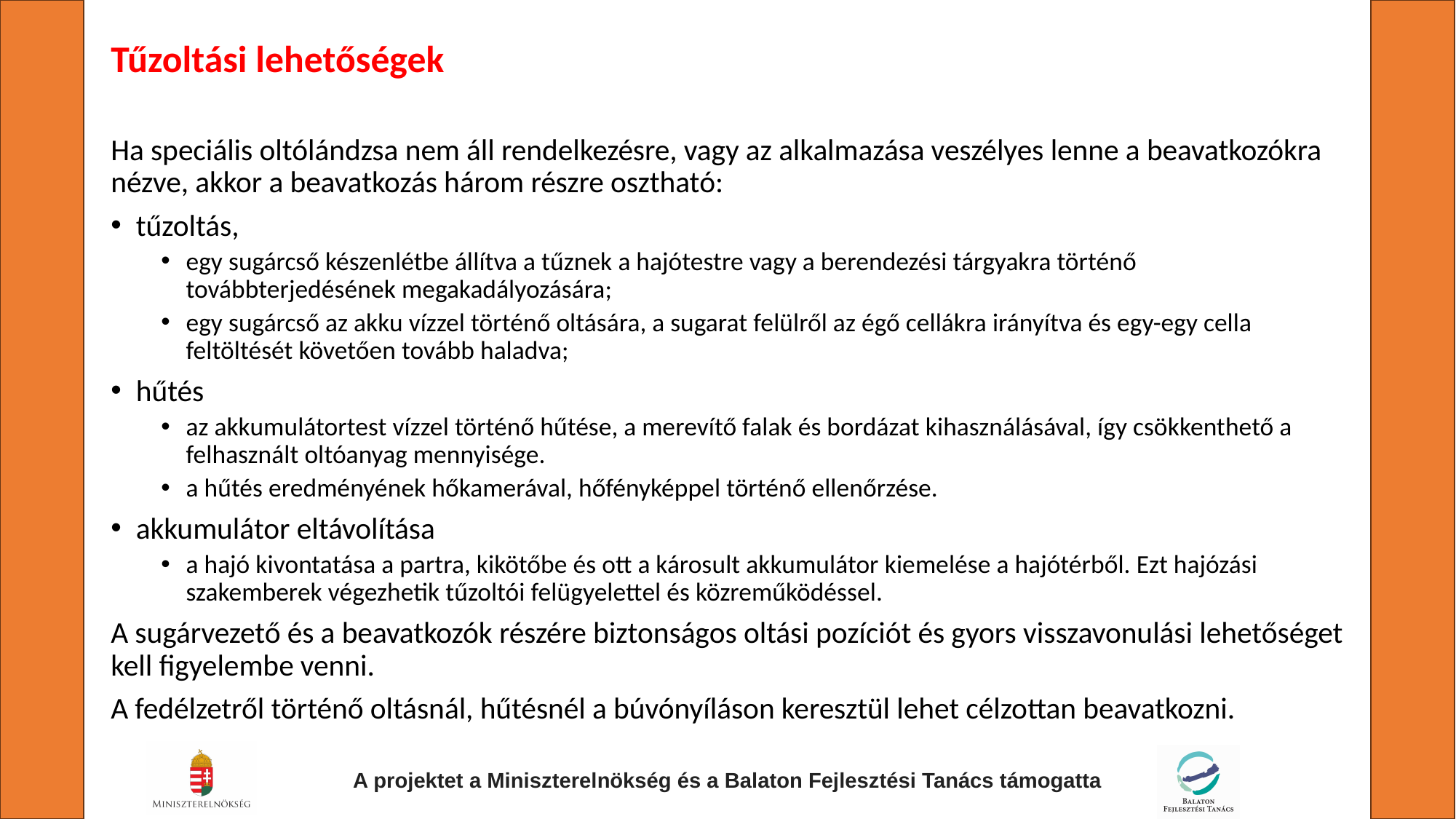

Tűzoltási lehetőségek

Ha speciális oltólándzsa nem áll rendelkezésre, vagy az alkalmazása veszélyes lenne a beavatkozókra nézve, akkor a beavatkozás három részre osztható:
tűzoltás,
egy sugárcső készenlétbe állítva a tűznek a hajótestre vagy a berendezési tárgyakra történő továbbterjedésének megakadályozására;
egy sugárcső az akku vízzel történő oltására, a sugarat felülről az égő cellákra irányítva és egy-egy cella feltöltését követően tovább haladva;
hűtés
az akkumulátortest vízzel történő hűtése, a merevítő falak és bordázat kihasználásával, így csökkenthető a felhasznált oltóanyag mennyisége.
a hűtés eredményének hőkamerával, hőfényképpel történő ellenőrzése.
akkumulátor eltávolítása
a hajó kivontatása a partra, kikötőbe és ott a károsult akkumulátor kiemelése a hajótérből. Ezt hajózási szakemberek végezhetik tűzoltói felügyelettel és közreműködéssel.
A sugárvezető és a beavatkozók részére biztonságos oltási pozíciót és gyors visszavonulási lehetőséget kell figyelembe venni.
A fedélzetről történő oltásnál, hűtésnél a búvónyíláson keresztül lehet célzottan beavatkozni.